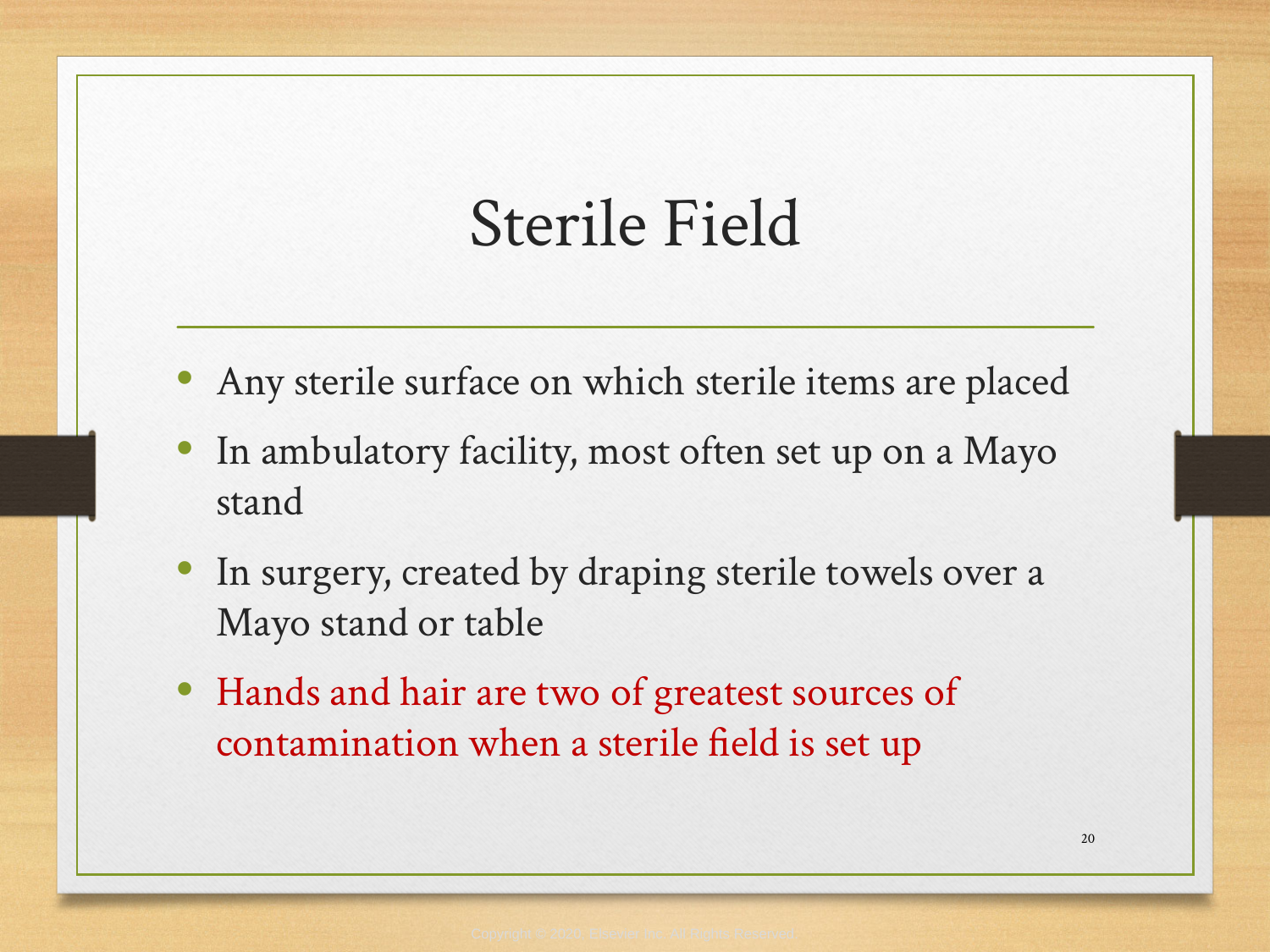

# Sterile Field
Any sterile surface on which sterile items are placed
In ambulatory facility, most often set up on a Mayo stand
In surgery, created by draping sterile towels over a Mayo stand or table
Hands and hair are two of greatest sources of contamination when a sterile field is set up
 20